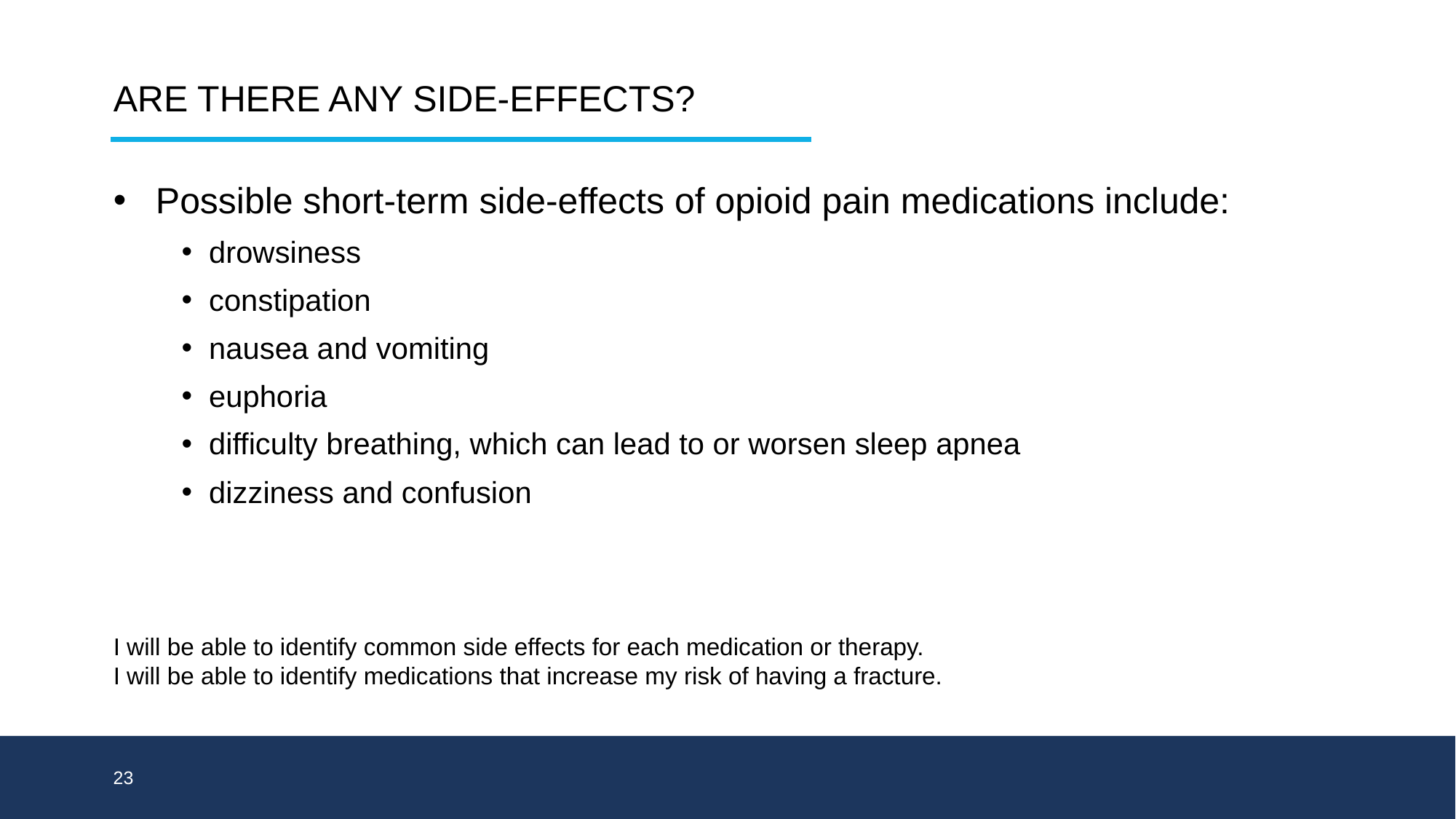

# Are there any side-effects?
Possible short-term side-effects of opioid pain medications include:
drowsiness
constipation
nausea and vomiting
euphoria
difficulty breathing, which can lead to or worsen sleep apnea
dizziness and confusion

I will be able to identify common side effects for each medication or therapy.
I will be able to identify medications that increase my risk of having a fracture.